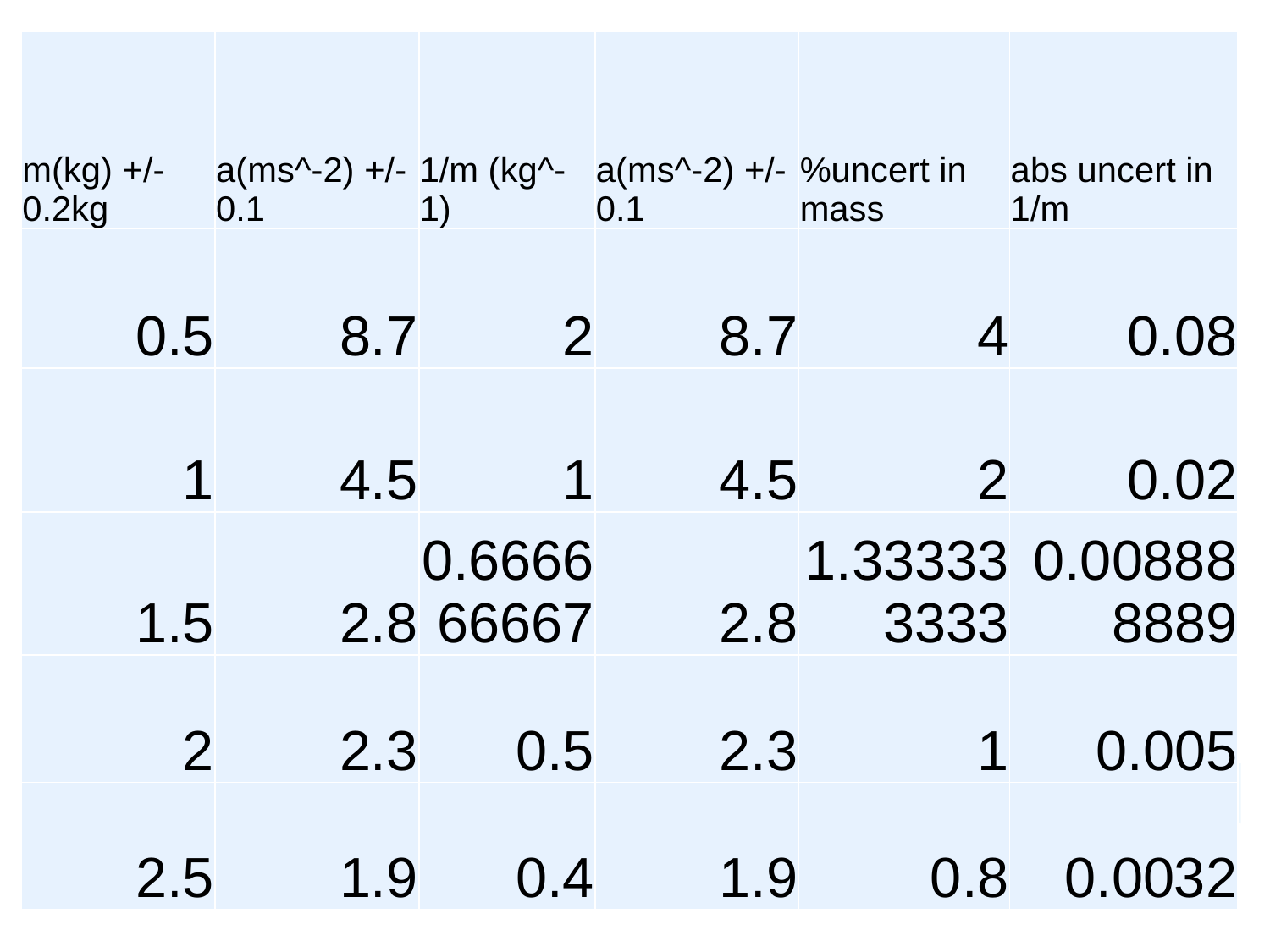

| m(kg) +/- 0.2kg | a(ms^-2) +/- 0.1 | 1/m (kg^-1) | a(ms^-2) +/- 0.1 | %uncert in mass | abs uncert in 1/m |
| --- | --- | --- | --- | --- | --- |
| 0.5 | 8.7 | 2 | 8.7 | 4 | 0.08 |
| 1 | 4.5 | 1 | 4.5 | 2 | 0.02 |
| 1.5 | 2.8 | 0.666666667 | 2.8 | 1.333333333 | 0.008888889 |
| 2 | 2.3 | 0.5 | 2.3 | 1 | 0.005 |
| 2.5 | 1.9 | 0.4 | 1.9 | 0.8 | 0.0032 |